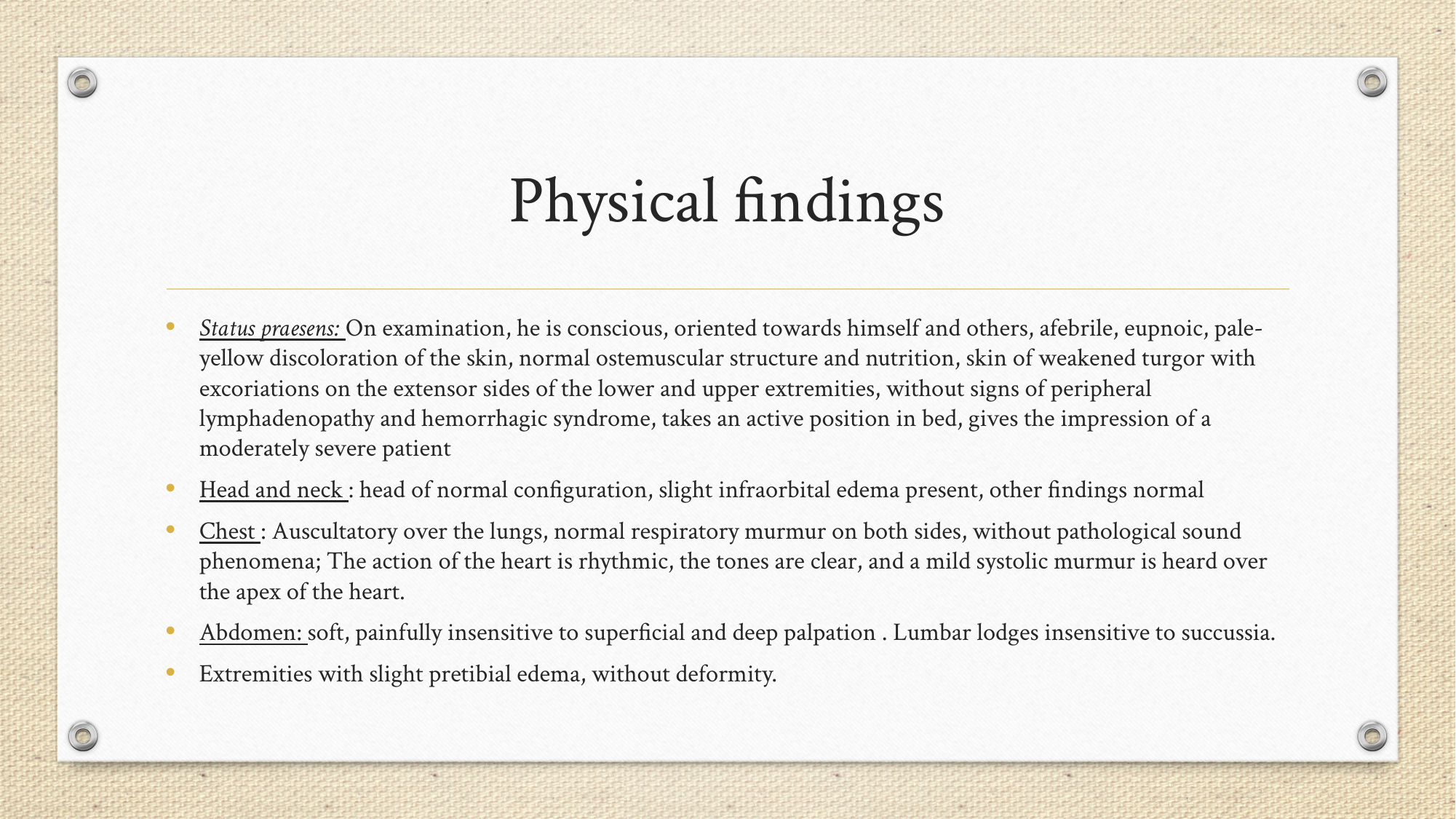

# Physical findings
Status praesens: On examination, he is conscious, oriented towards himself and others, afebrile, eupnoic, pale-yellow discoloration of the skin, normal ostemuscular structure and nutrition, skin of weakened turgor with excoriations on the extensor sides of the lower and upper extremities, without signs of peripheral lymphadenopathy and hemorrhagic syndrome, takes an active position in bed, gives the impression of a moderately severe patient
Head and neck : head of normal configuration, slight infraorbital edema present, other findings normal
Chest : Auscultatory over the lungs, normal respiratory murmur on both sides, without pathological sound phenomena; The action of the heart is rhythmic, the tones are clear, and a mild systolic murmur is heard over the apex of the heart.
Abdomen: soft, painfully insensitive to superficial and deep palpation . Lumbar lodges insensitive to succussia.
Extremities with slight pretibial edema, without deformity.